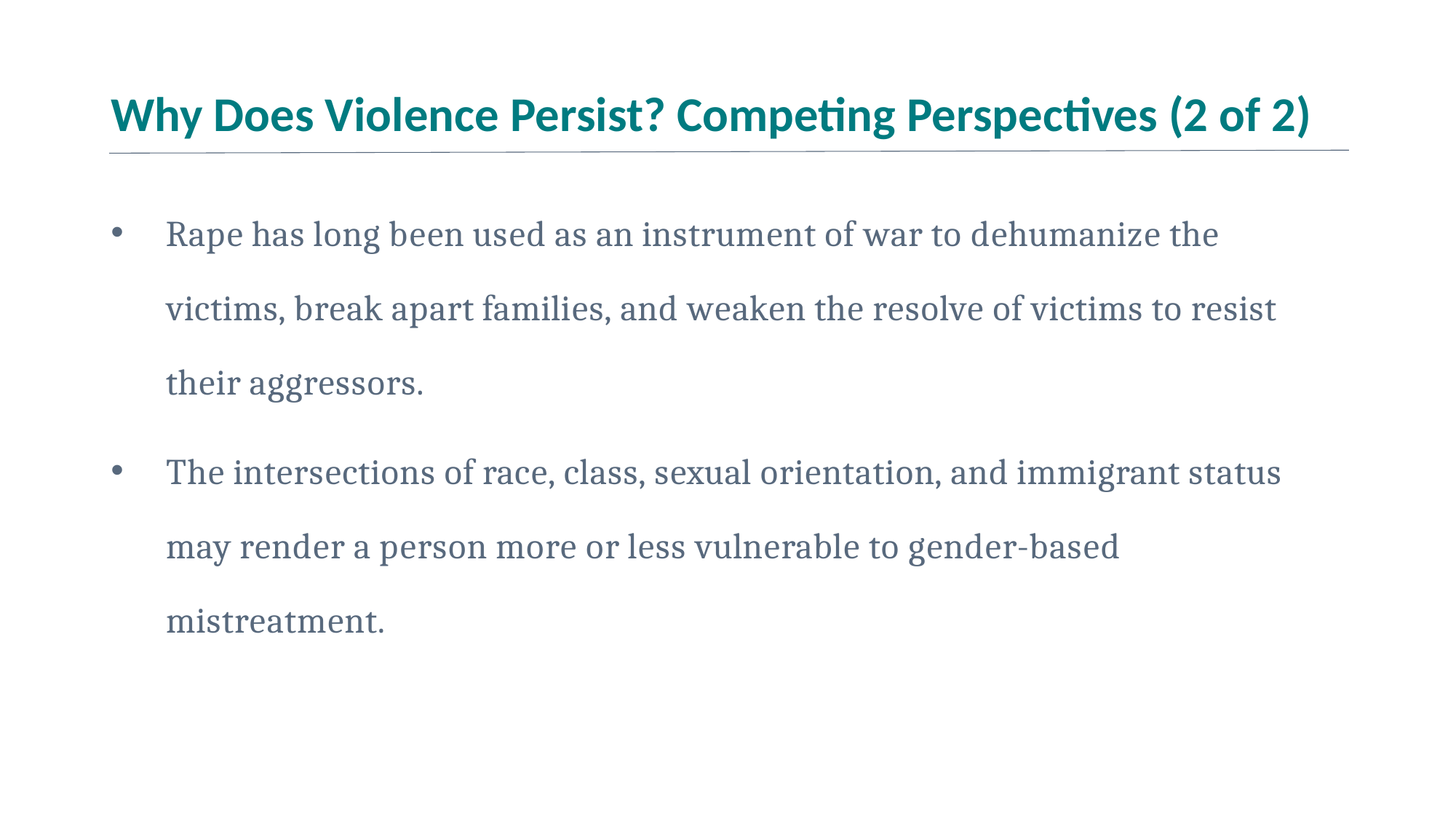

# Why Does Violence Persist? Competing Perspectives (2 of 2)
Rape has long been used as an instrument of war to dehumanize the victims, break apart families, and weaken the resolve of victims to resist their aggressors.
The intersections of race, class, sexual orientation, and immigrant status may render a person more or less vulnerable to gender-based mistreatment.